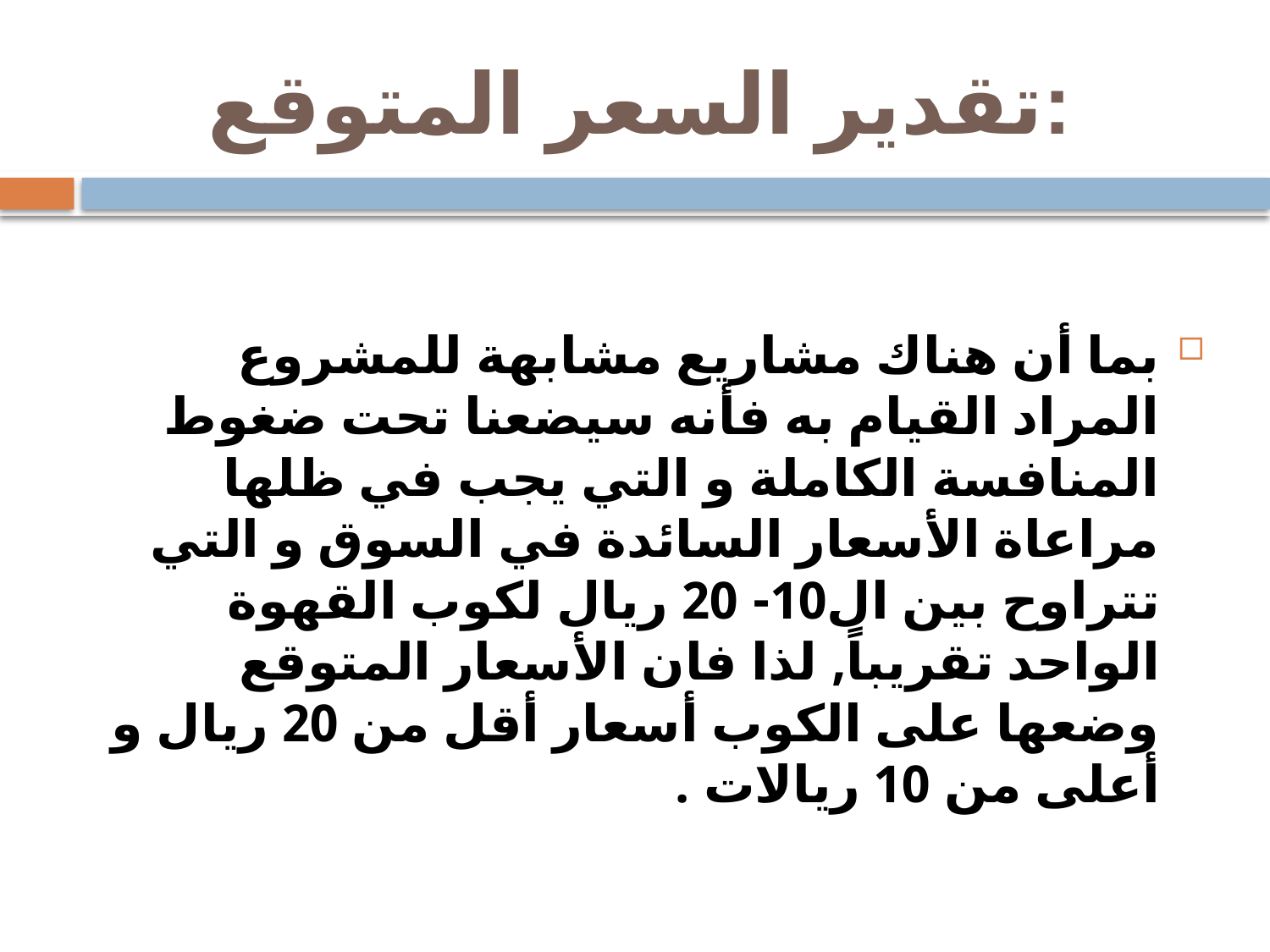

# تقدير السعر المتوقع:
بما أن هناك مشاريع مشابهة للمشروع المراد القيام به فأنه سيضعنا تحت ضغوط المنافسة الكاملة و التي يجب في ظلها مراعاة الأسعار السائدة في السوق و التي تتراوح بين ال10- 20 ريال لكوب القهوة الواحد تقريباً, لذا فان الأسعار المتوقع وضعها على الكوب أسعار أقل من 20 ريال و أعلى من 10 ريالات .